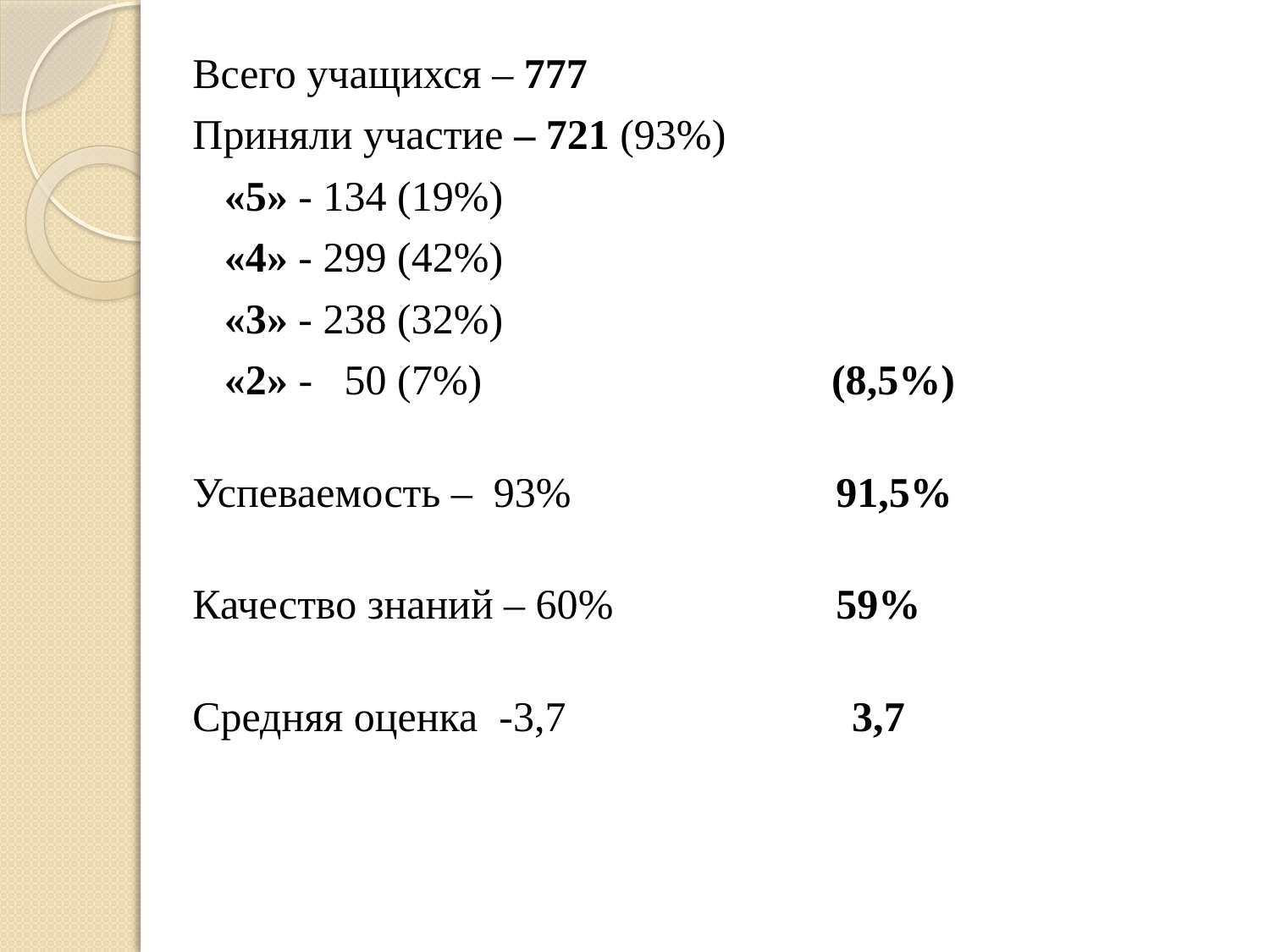

#
Всего учащихся – 777
Приняли участие – 721 (93%)
   «5» - 134 (19%)
   «4» - 299 (42%)
   «3» - 238 (32%)
   «2» -   50 (7%)                                 (8,5%)
Успеваемость –  93%                         91,5%
Качество знаний – 60%                     59%
Средняя оценка  -3,7                           3,7